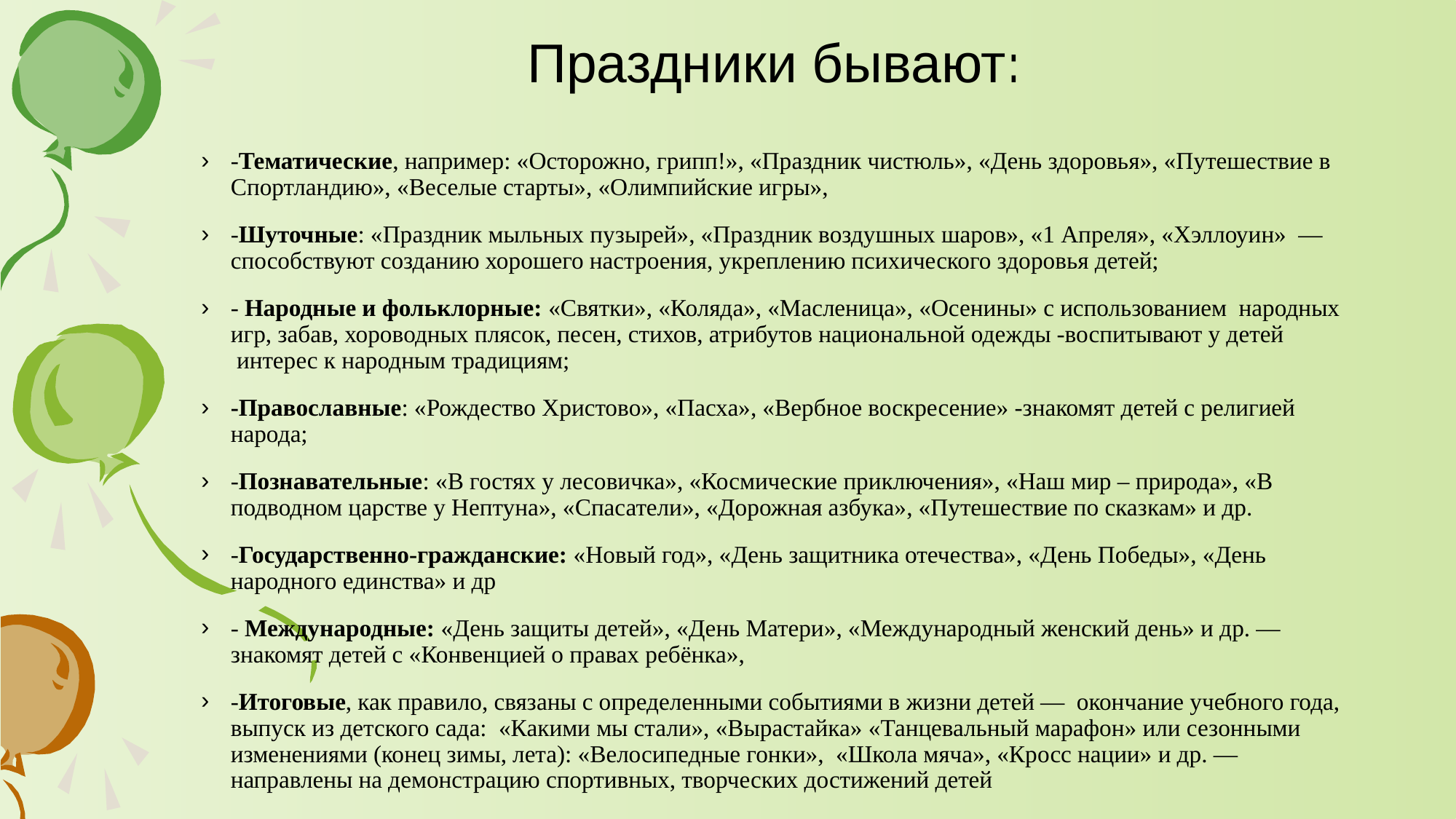

# Праздники бывают:
-Тематические, например: «Осторожно, грипп!», «Праздник чистюль», «День здоровья», «Путешествие в Спортландию», «Веселые старты», «Олимпийские игры»,
-Шуточные: «Праздник мыльных пузырей», «Праздник воздушных шаров», «1 Апреля», «Хэллоуин»  — способствуют созданию хорошего настроения, укреплению психического здоровья детей;
- Народные и фольклорные: «Святки», «Коляда», «Масленица», «Осенины» с использованием  народных игр, забав, хороводных плясок, песен, стихов, атрибутов национальной одежды -воспитывают у детей  интерес к народным традициям;
-Православные: «Рождество Христово», «Пасха», «Вербное воскресение» -знакомят детей с религией народа;
-Познавательные: «В гостях у лесовичка», «Космические приключения», «Наш мир – природа», «В подводном царстве у Нептуна», «Спасатели», «Дорожная азбука», «Путешествие по сказкам» и др.
-Государственно-гражданские: «Новый год», «День защитника отечества», «День Победы», «День народного единства» и др
- Международные: «День защиты детей», «День Матери», «Международный женский день» и др. — знакомят детей с «Конвенцией о правах ребёнка»,
-Итоговые, как правило, связаны с определенными событиями в жизни детей —  окончание учебного года, выпуск из детского сада:  «Какими мы стали», «Вырастайка» «Танцевальный марафон» или сезонными изменениями (конец зимы, лета): «Велосипедные гонки»,  «Школа мяча», «Кросс нации» и др. — направлены на демонстрацию спортивных, творческих достижений детей